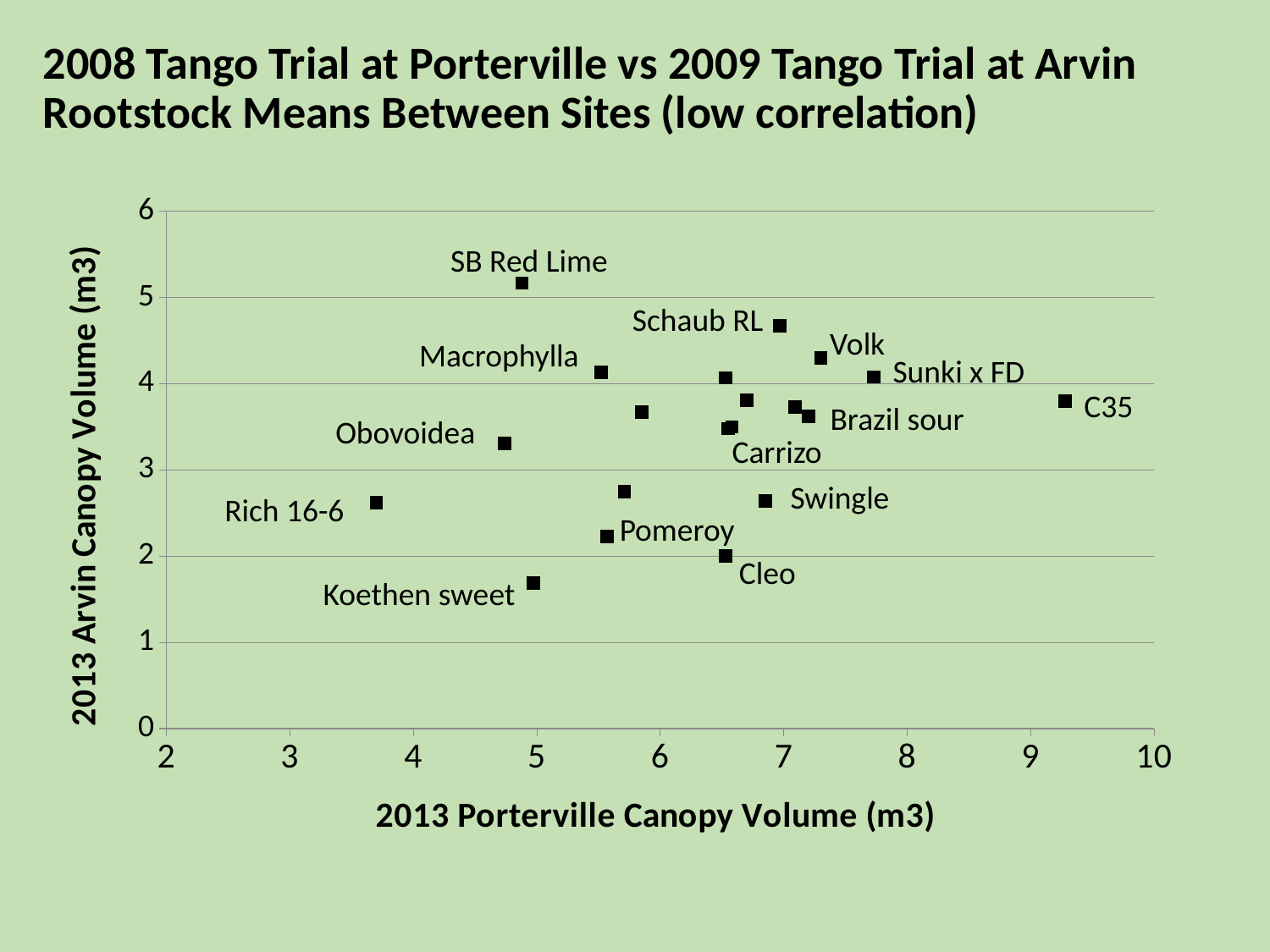

# 2008 Tango Trial at Porterville vs 2009 Tango Trial at Arvin Rootstock Means Between Sites (low correlation)

### Chart

| Category | Arvin |
|---|---|
SB Red Lime
Schaub RL
Volk
Macrophylla
Sunki x FD
C35
Brazil sour
Obovoidea
Carrizo
Swingle
Rich 16-6
Pomeroy
Cleo
Koethen sweet